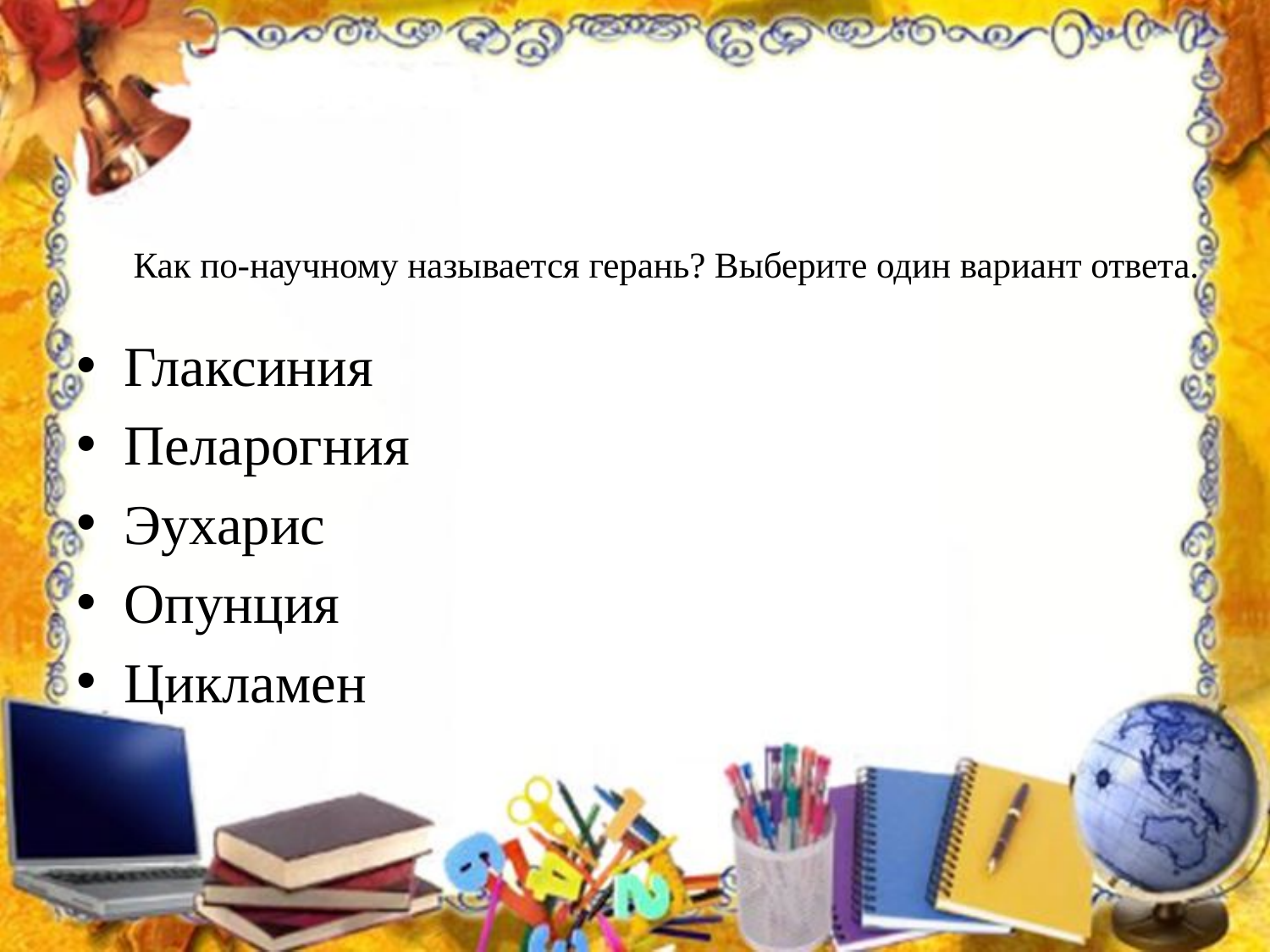

# Как по-научному называется герань? Выберите один вариант ответа.
Глаксиния
Пеларогния
Эухарис
Опунция
Цикламен